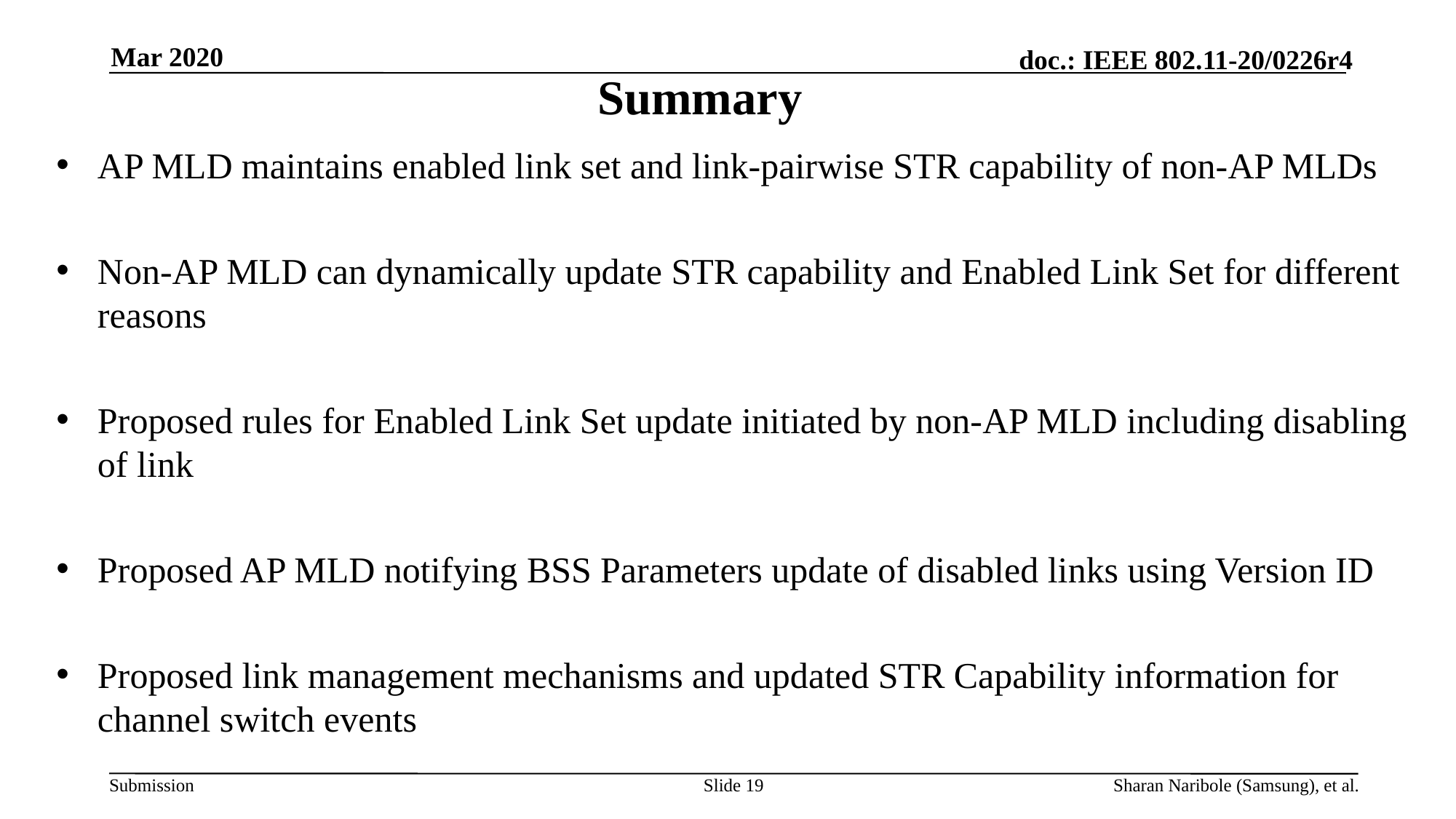

# Summary
Mar 2020
AP MLD maintains enabled link set and link-pairwise STR capability of non-AP MLDs

Non-AP MLD can dynamically update STR capability and Enabled Link Set for different reasons

Proposed rules for Enabled Link Set update initiated by non-AP MLD including disabling of link

Proposed AP MLD notifying BSS Parameters update of disabled links using Version ID

Proposed link management mechanisms and updated STR Capability information for channel switch events

Slide 19
Sharan Naribole (Samsung), et al.